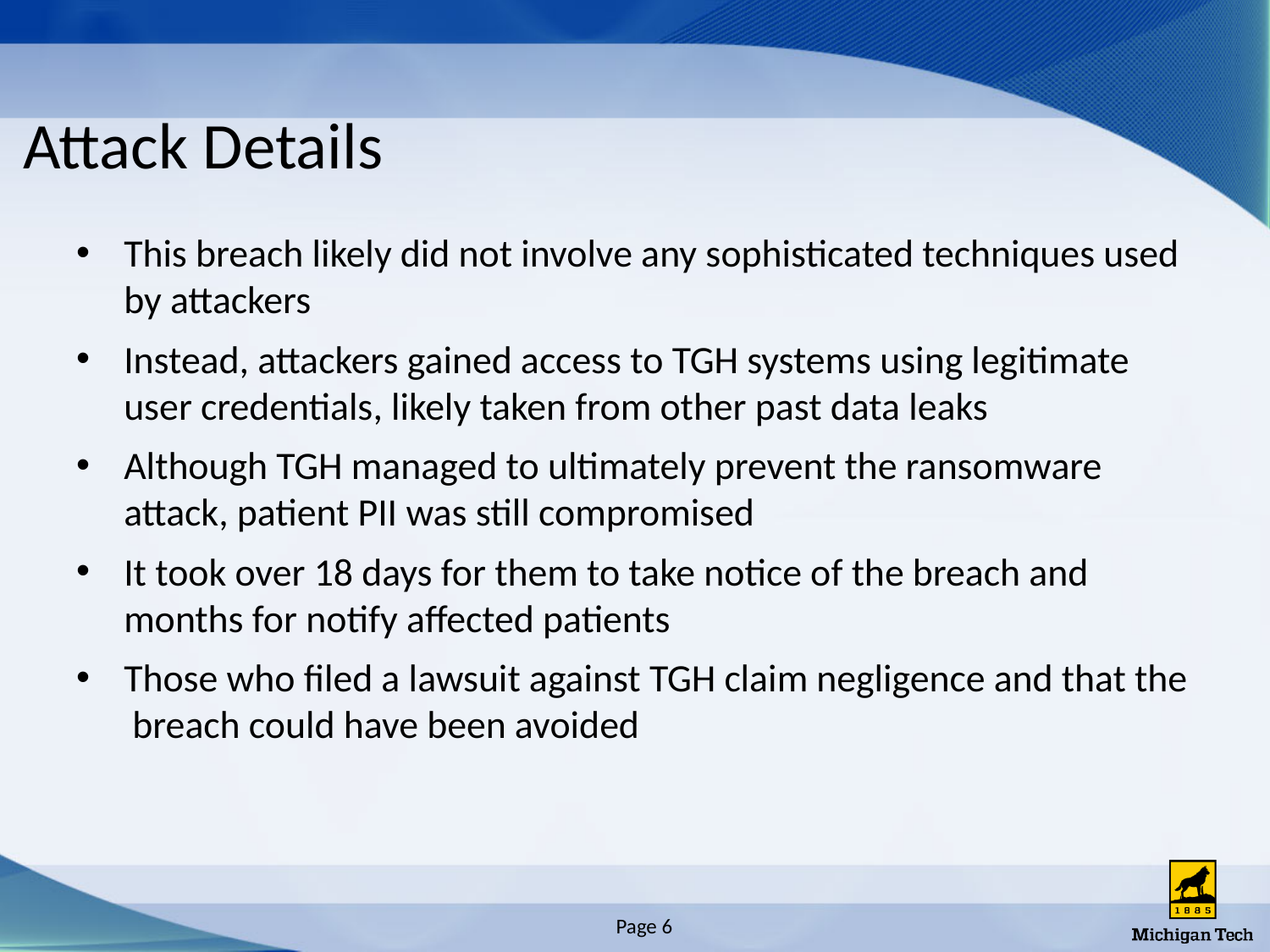

# Attack Details
This breach likely did not involve any sophisticated techniques used by attackers
Instead, attackers gained access to TGH systems using legitimate user credentials, likely taken from other past data leaks
Although TGH managed to ultimately prevent the ransomware attack, patient PII was still compromised
It took over 18 days for them to take notice of the breach and months for notify affected patients
Those who filed a lawsuit against TGH claim negligence and that the  breach could have been avoided